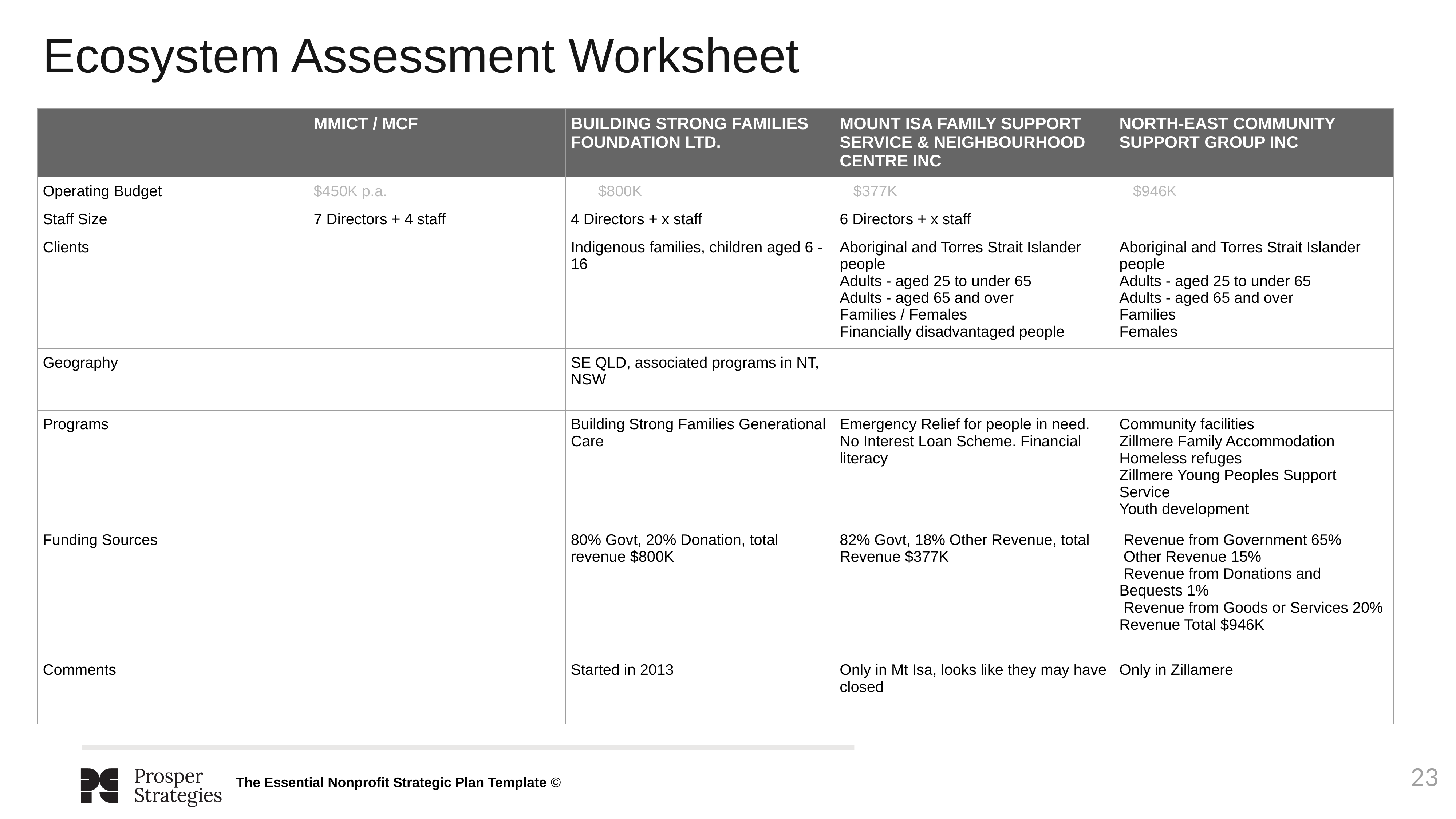

Ecosystem Assessment Worksheet

|  | MMICT / MCF | BUILDING STRONG FAMILIES FOUNDATION LTD. | MOUNT ISA FAMILY SUPPORT SERVICE & NEIGHBOURHOOD CENTRE INC | NORTH-EAST COMMUNITY SUPPORT GROUP INC |
| --- | --- | --- | --- | --- |
| Operating Budget | $450K p.a. | $800K | $377K | $946K |
| Staff Size | 7 Directors + 4 staff | 4 Directors + x staff | 6 Directors + x staff |  |
| Clients |  | Indigenous families, children aged 6 - 16 | Aboriginal and Torres Strait Islander people Adults - aged 25 to under 65 Adults - aged 65 and over Families / Females Financially disadvantaged people | Aboriginal and Torres Strait Islander people Adults - aged 25 to under 65 Adults - aged 65 and over Families Females |
| Geography |  | SE QLD, associated programs in NT, NSW |  |  |
| Programs |  | Building Strong Families Generational Care | Emergency Relief for people in need. No Interest Loan Scheme. Financial literacy | Community facilities Zillmere Family Accommodation Homeless refuges Zillmere Young Peoples Support Service Youth development |
| Funding Sources |  | 80% Govt, 20% Donation, total revenue $800K | 82% Govt, 18% Other Revenue, total Revenue $377K | Revenue from Government 65% Other Revenue 15% Revenue from Donations and Bequests 1% Revenue from Goods or Services 20% Revenue Total $946K |
| Comments |  | Started in 2013 | Only in Mt Isa, looks like they may have closed | Only in Zillamere |
23